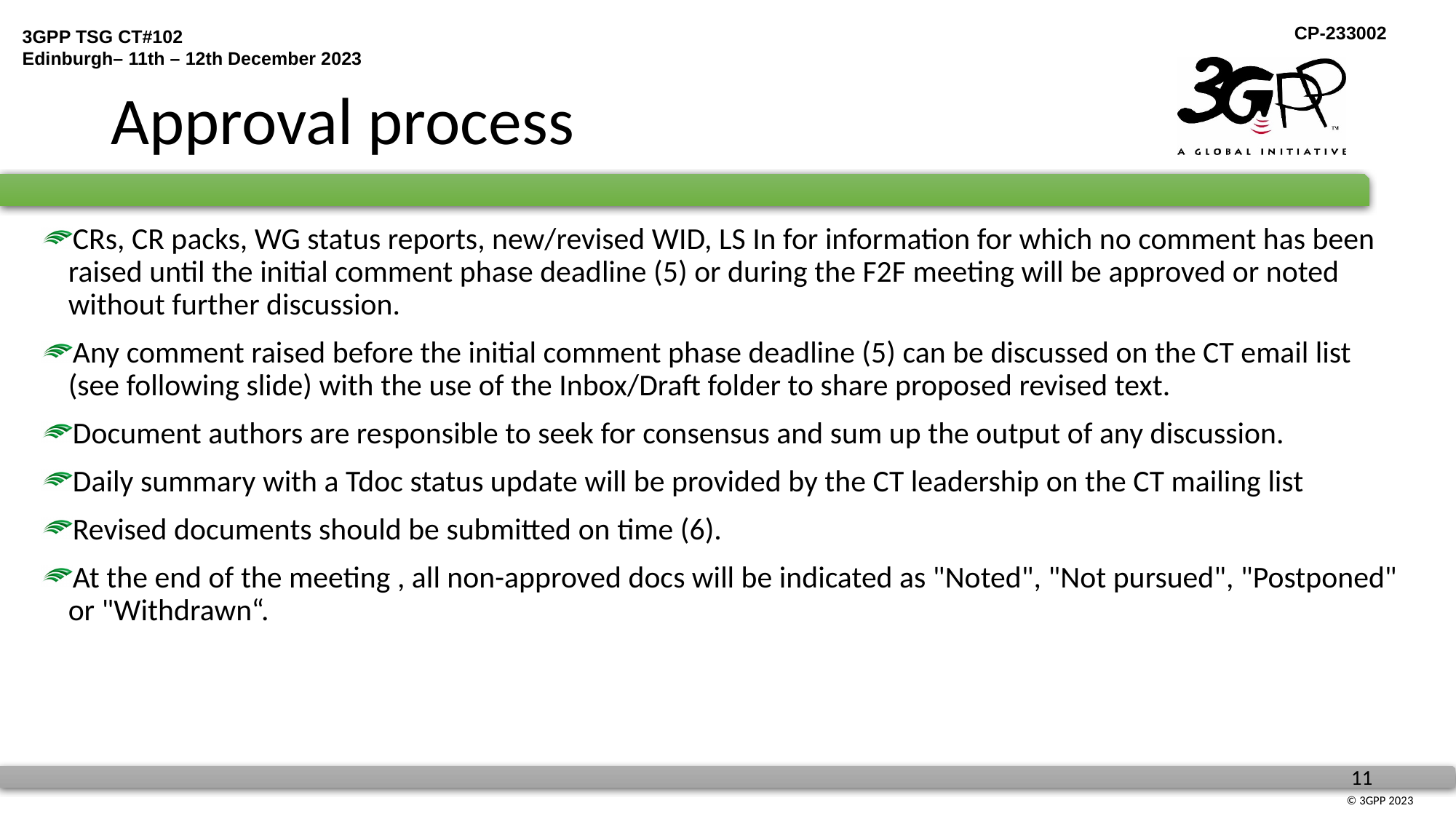

# Approval process
CRs, CR packs, WG status reports, new/revised WID, LS In for information for which no comment has been raised until the initial comment phase deadline (5) or during the F2F meeting will be approved or noted without further discussion.
Any comment raised before the initial comment phase deadline (5) can be discussed on the CT email list (see following slide) with the use of the Inbox/Draft folder to share proposed revised text.
Document authors are responsible to seek for consensus and sum up the output of any discussion.
Daily summary with a Tdoc status update will be provided by the CT leadership on the CT mailing list
Revised documents should be submitted on time (6).
At the end of the meeting , all non-approved docs will be indicated as "Noted", "Not pursued", "Postponed" or "Withdrawn“.